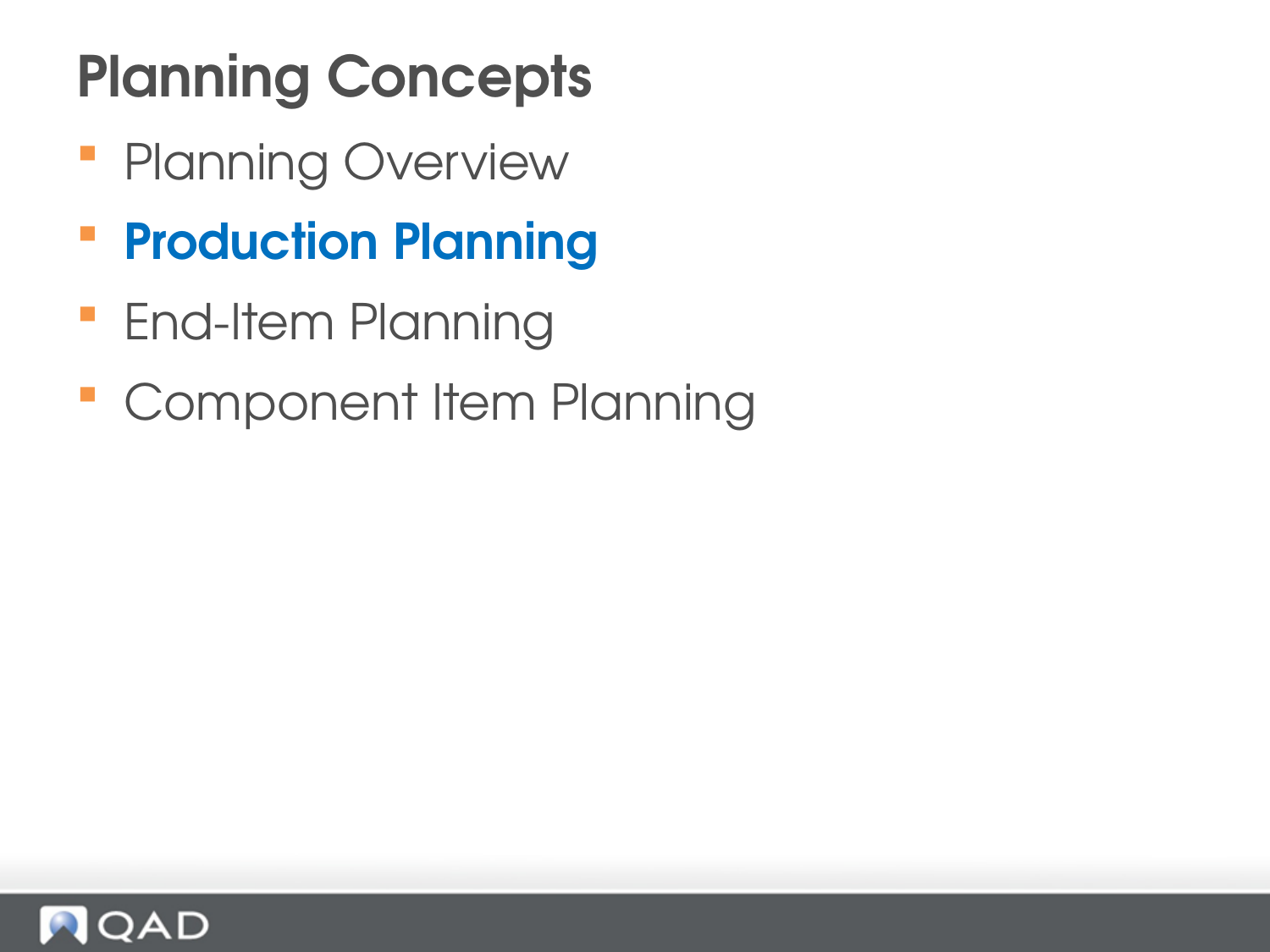

# Planning Concepts
Planning Overview
Production Planning
End-Item Planning
Component Item Planning